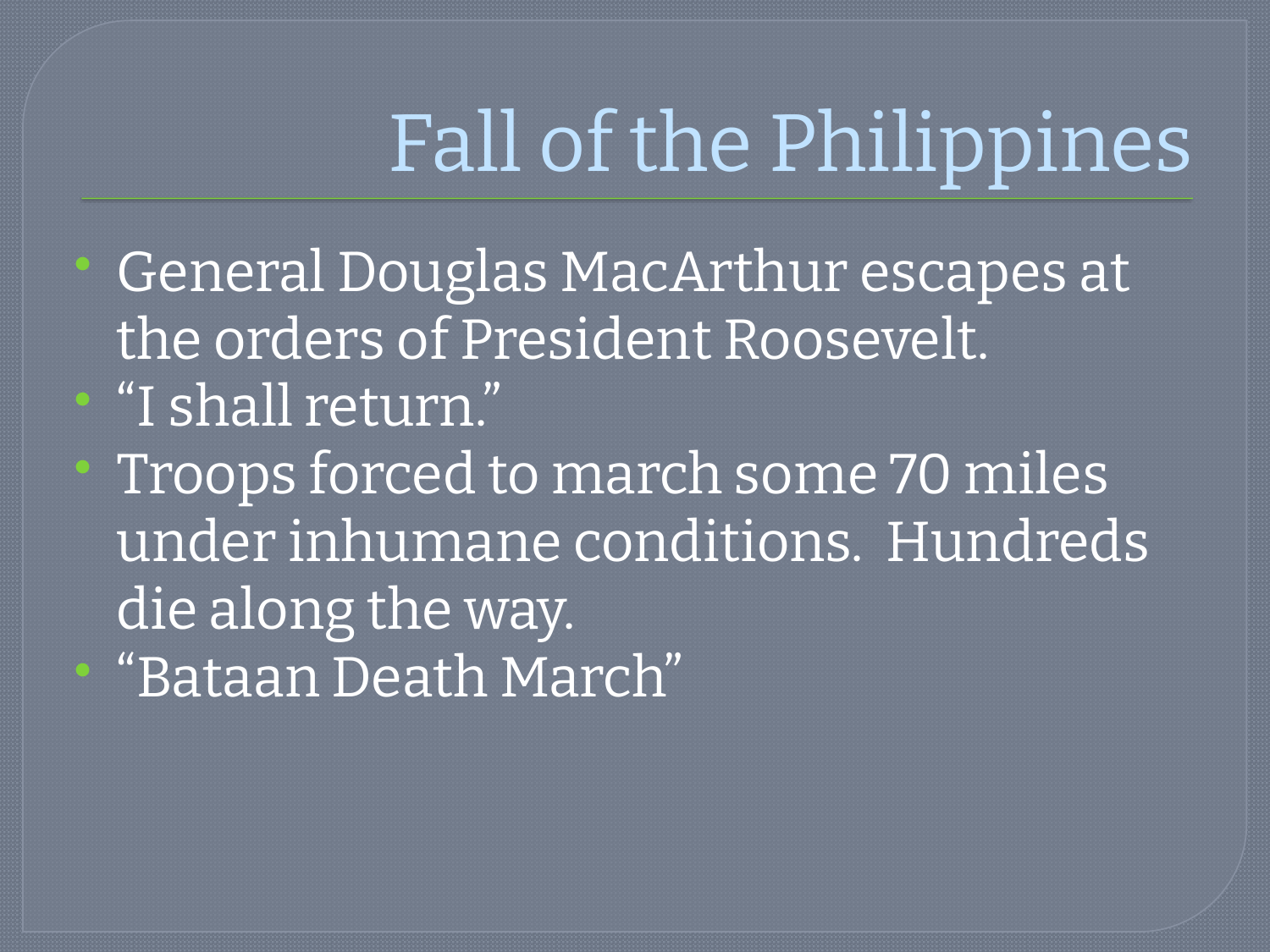

# Fall of the Philippines
General Douglas MacArthur escapes at the orders of President Roosevelt.
“I shall return.”
Troops forced to march some 70 miles under inhumane conditions.  Hundreds die along the way.
“Bataan Death March”